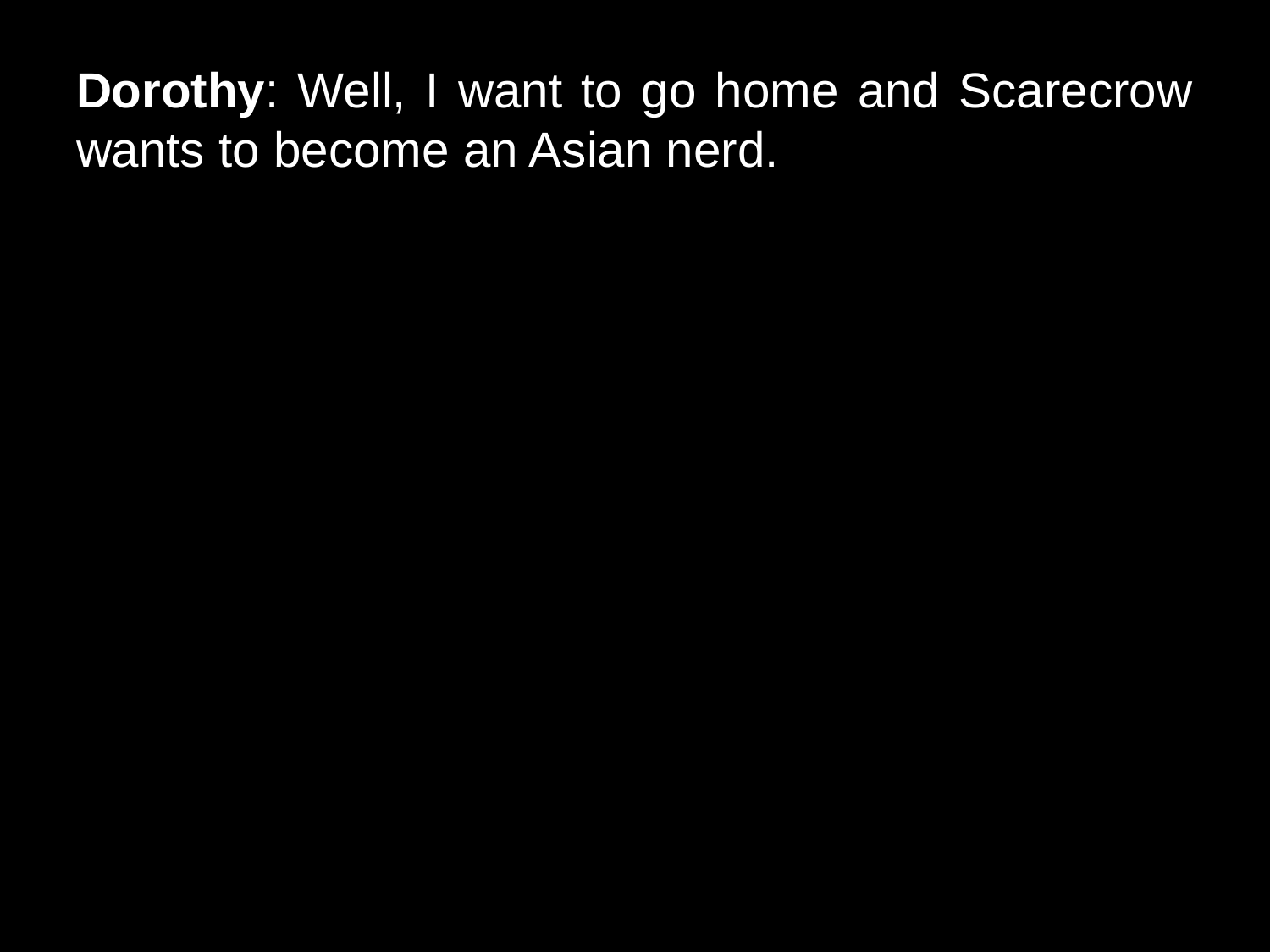

# Dorothy: Well, I want to go home and Scarecrow wants to become an Asian nerd.